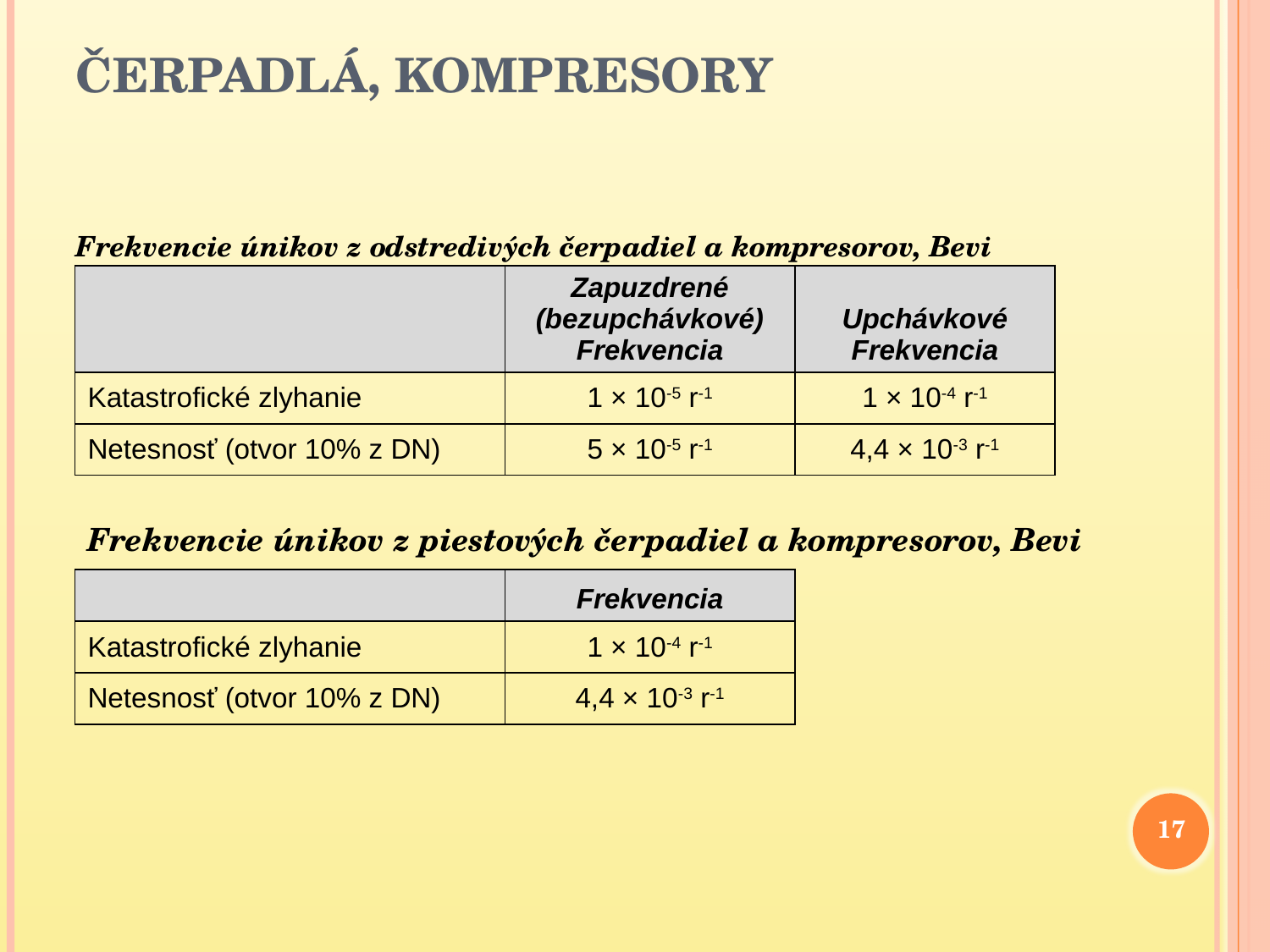

# Čerpadlá, kompresory
Frekvencie únikov z odstredivých čerpadiel a kompresorov, Bevi

|  | Zapuzdrené (bezupchávkové) Frekvencia | Upchávkové Frekvencia |
| --- | --- | --- |
| Katastrofické zlyhanie | 1 × 10-5 r-1 | 1 × 10-4 r-1 |
| Netesnosť (otvor 10% z DN) | 5 × 10-5 r-1 | 4,4 × 10-3 r-1 |
Frekvencie únikov z piestových čerpadiel a kompresorov, Bevi
|  | Frekvencia |
| --- | --- |
| Katastrofické zlyhanie | 1 × 10-4 r-1 |
| Netesnosť (otvor 10% z DN) | 4,4 × 10-3 r-1 |
17